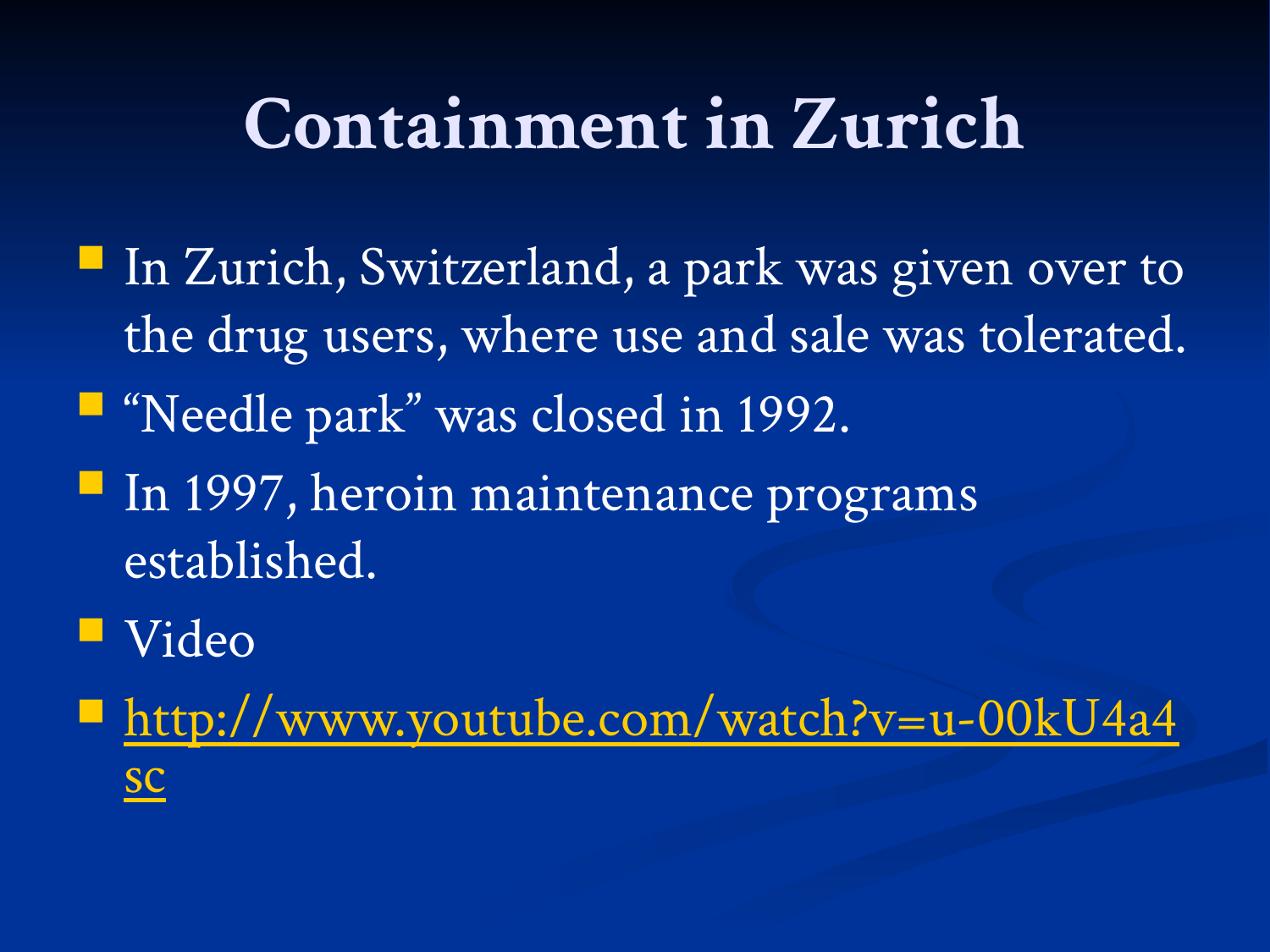

# Containment in Zurich
In Zurich, Switzerland, a park was given over to the drug users, where use and sale was tolerated.
“Needle park” was closed in 1992.
In 1997, heroin maintenance programs established.
Video
http://www.youtube.com/watch?v=u-00kU4a4sc